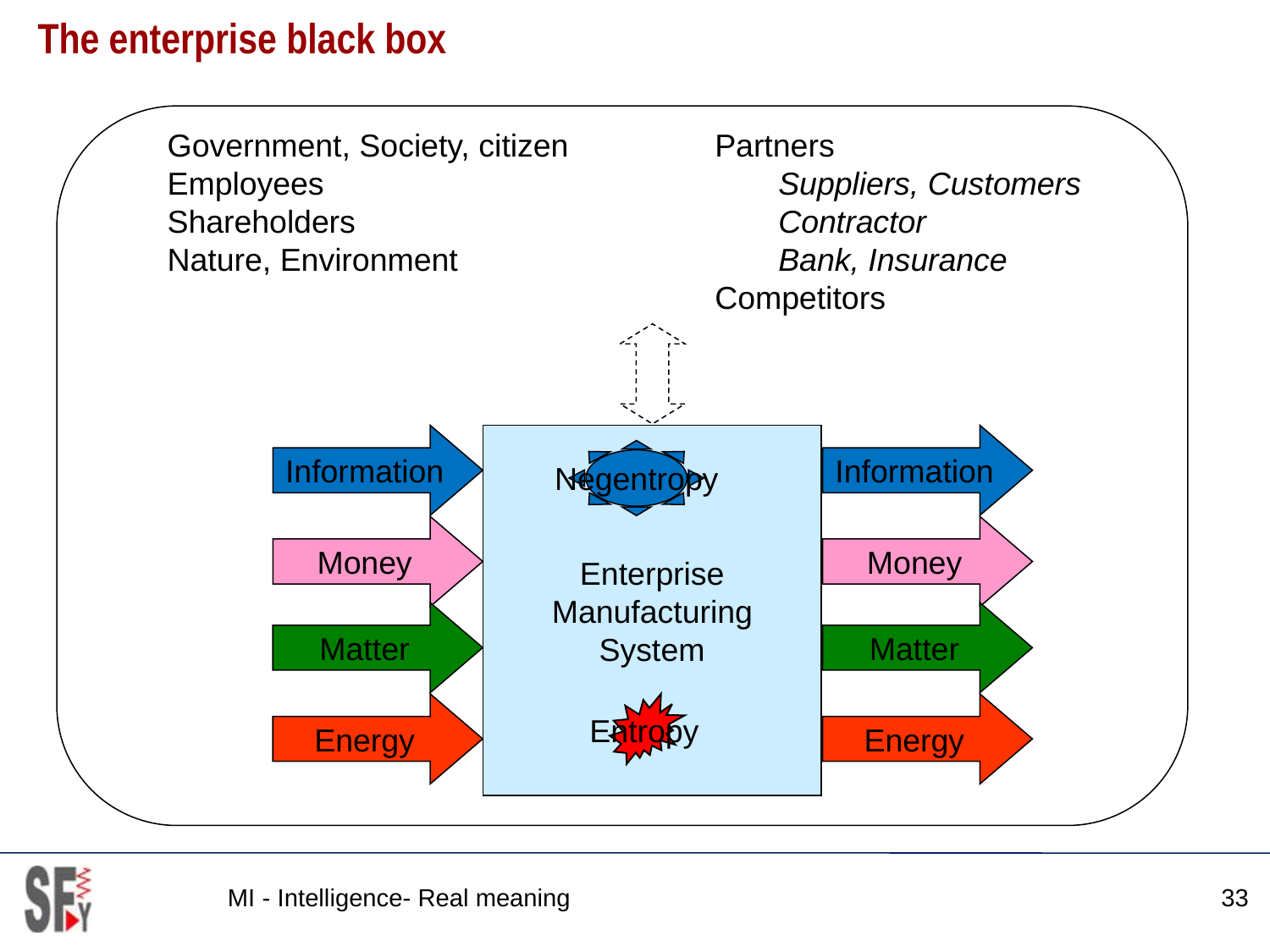

# The enterprise black box

Government, Society, citizen
Employees
Shareholders
Nature, Environment
Partners
Suppliers, Customers
Contractor
Bank, Insurance
Competitors

Information
Enterprise
Manufacturing
System
Information
Negentropy

Money
Money
Matter
Matter
Energy
Entropy
Energy
MI - Intelligence- Real meaning
33